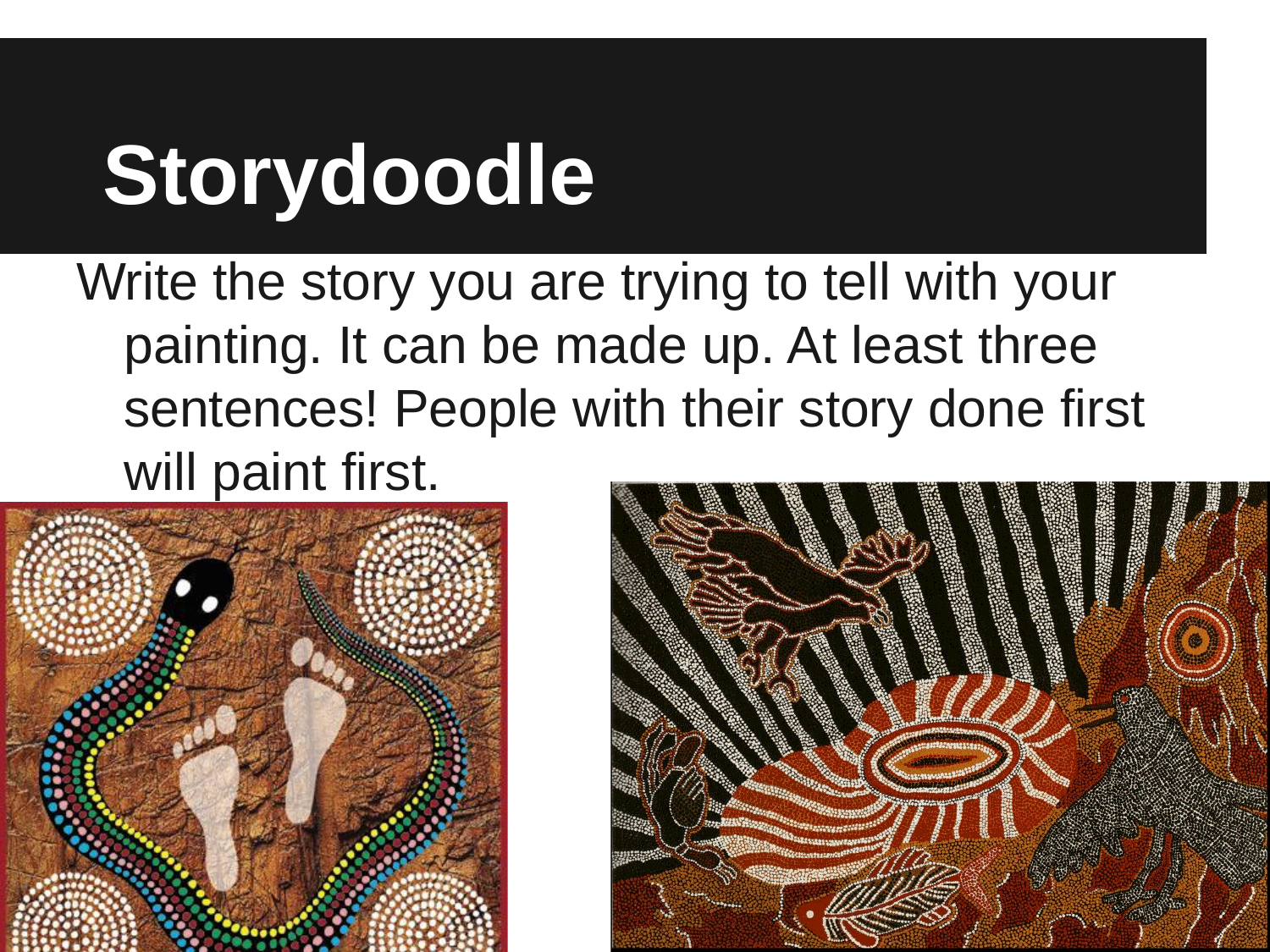

# Storydoodle
Write the story you are trying to tell with your painting. It can be made up. At least three sentences! People with their story done first will paint first.